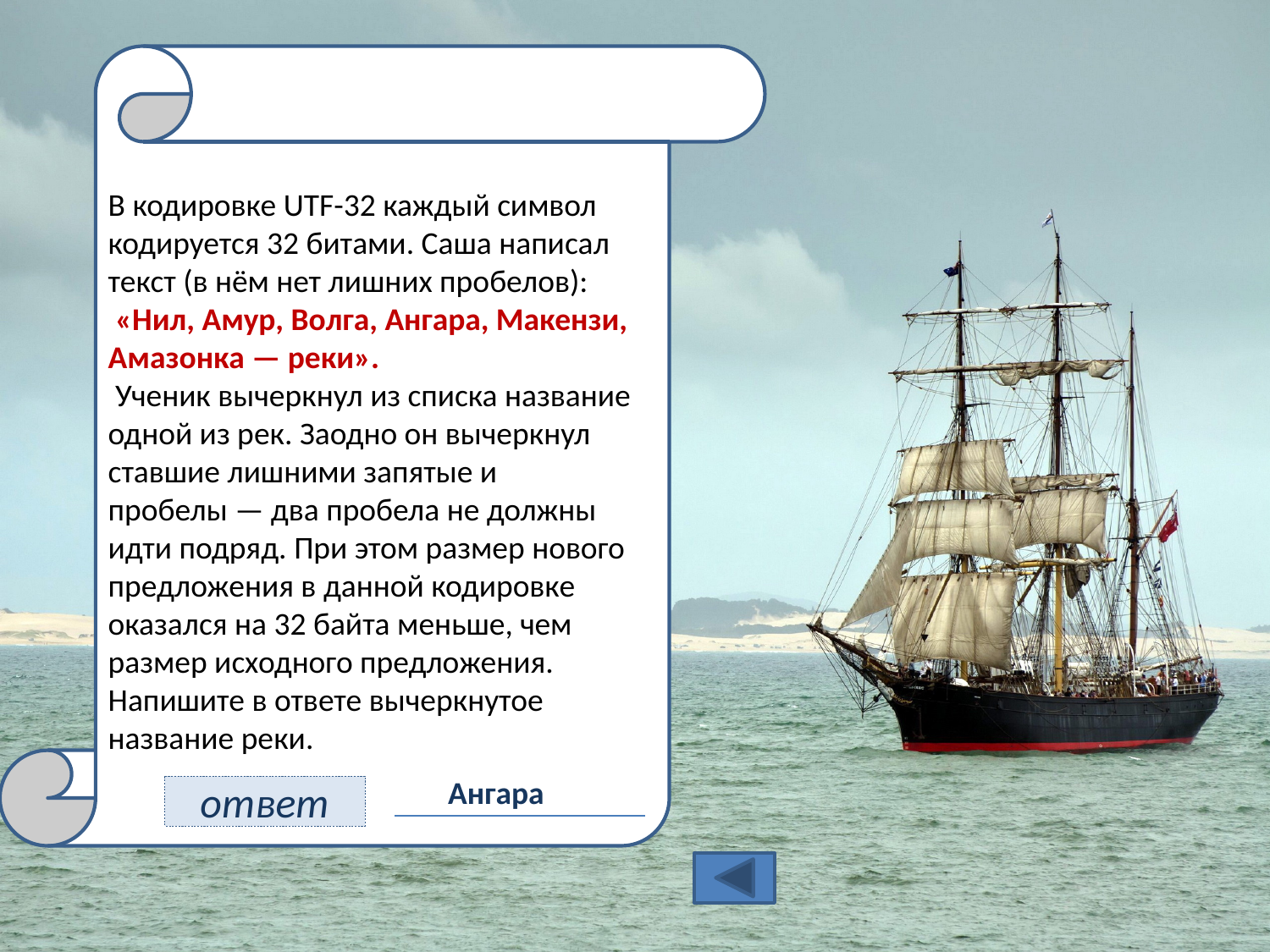

# 11
В кодировке UTF-32 каждый символ кодируется 32 битами. Саша написал текст (в нём нет лишних пробелов):
 «Нил, Амур, Волга, Ангара, Макензи, Амазонка — реки».
 Ученик вычеркнул из списка название одной из рек. Заодно он вычеркнул ставшие лишними запятые и пробелы — два пробела не должны идти подряд. При этом размер нового предложения в данной кодировке оказался на 32 байта меньше, чем размер исходного предложения. Напишите в ответе вычеркнутое название реки.
Ангара
ответ